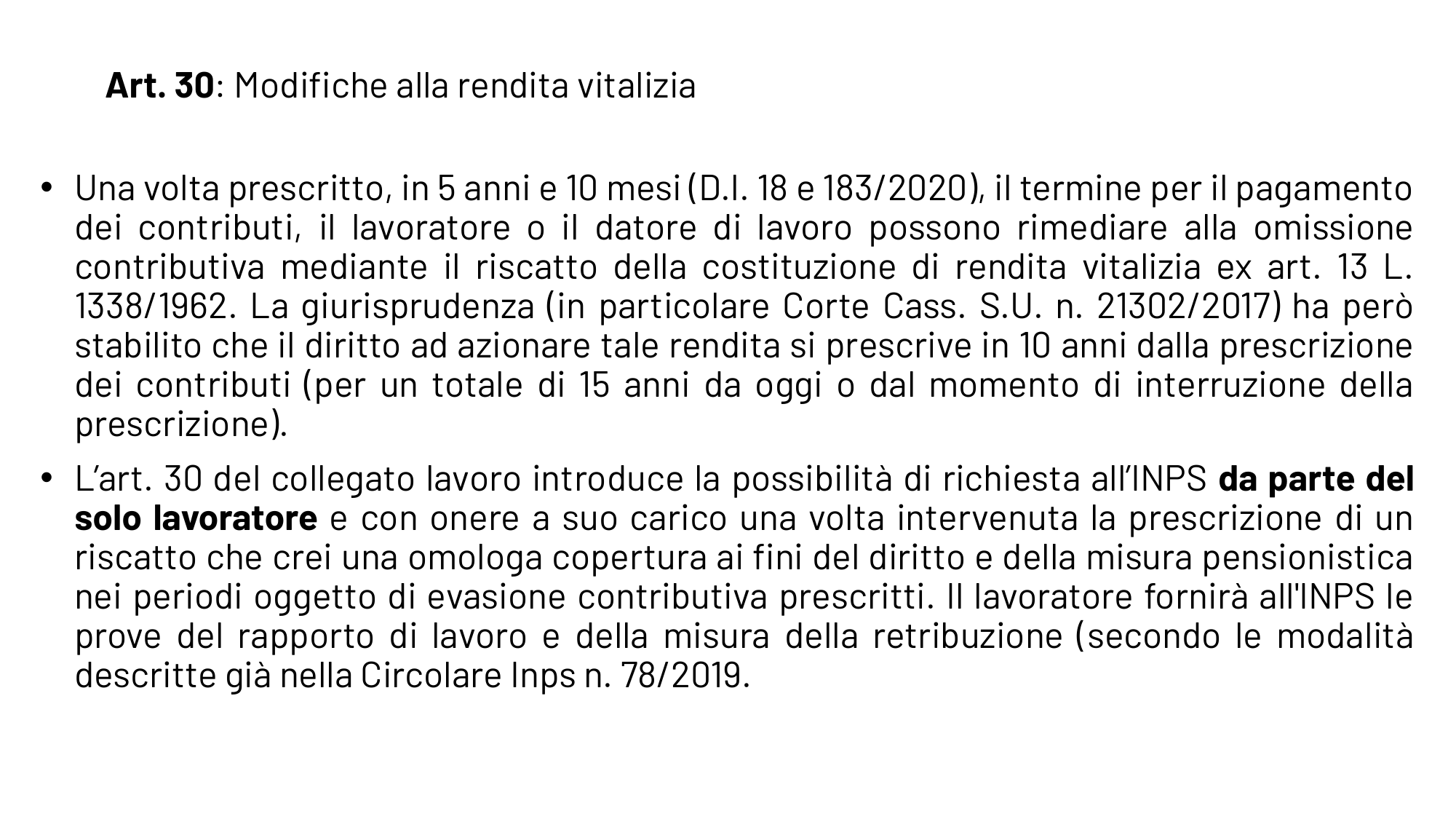

# Art. 30: Modifiche alla rendita vitalizia
Una volta prescritto, in 5 anni e 10 mesi (D.l. 18 e 183/2020), il termine per il pagamento dei contributi, il lavoratore o il datore di lavoro possono rimediare alla omissione contributiva mediante il riscatto della costituzione di rendita vitalizia ex art. 13 L. 1338/1962. La giurisprudenza (in particolare Corte Cass. S.U. n. 21302/2017) ha però stabilito che il diritto ad azionare tale rendita si prescrive in 10 anni dalla prescrizione dei contributi (per un totale di 15 anni da oggi o dal momento di interruzione della prescrizione).
L’art. 30 del collegato lavoro introduce la possibilità di richiesta all’INPS da parte del solo lavoratore e con onere a suo carico una volta intervenuta la prescrizione di un riscatto che crei una omologa copertura ai fini del diritto e della misura pensionistica nei periodi oggetto di evasione contributiva prescritti. Il lavoratore fornirà all'INPS le prove del rapporto di lavoro e della misura della retribuzione (secondo le modalità descritte già nella Circolare Inps n. 78/2019.